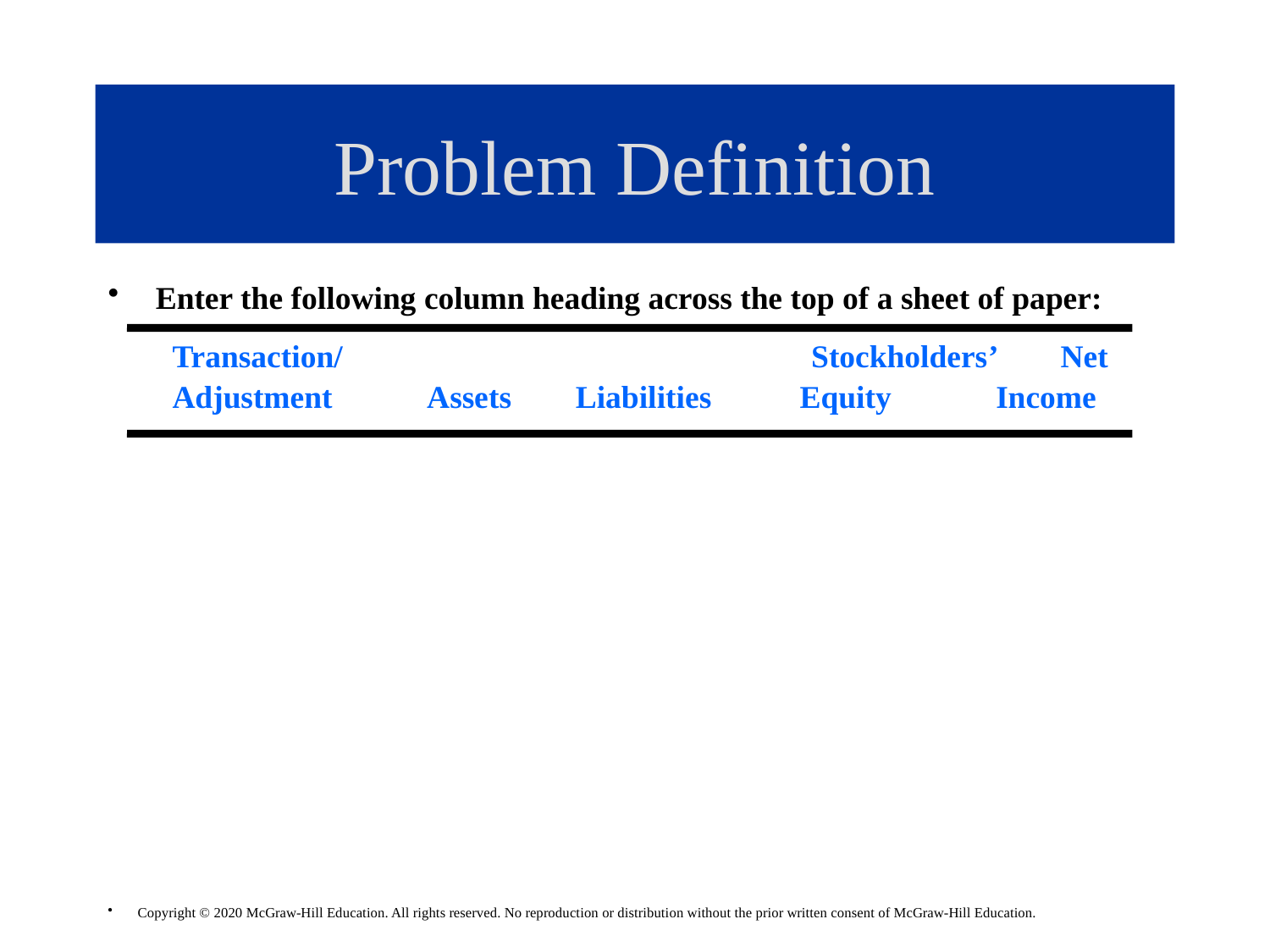

# Problem Definition
Enter the following column heading across the top of a sheet of paper:

        Transaction/	                                                  Stockholders’        Net
        Adjustment            Assets        Liabilities           Equity             Income